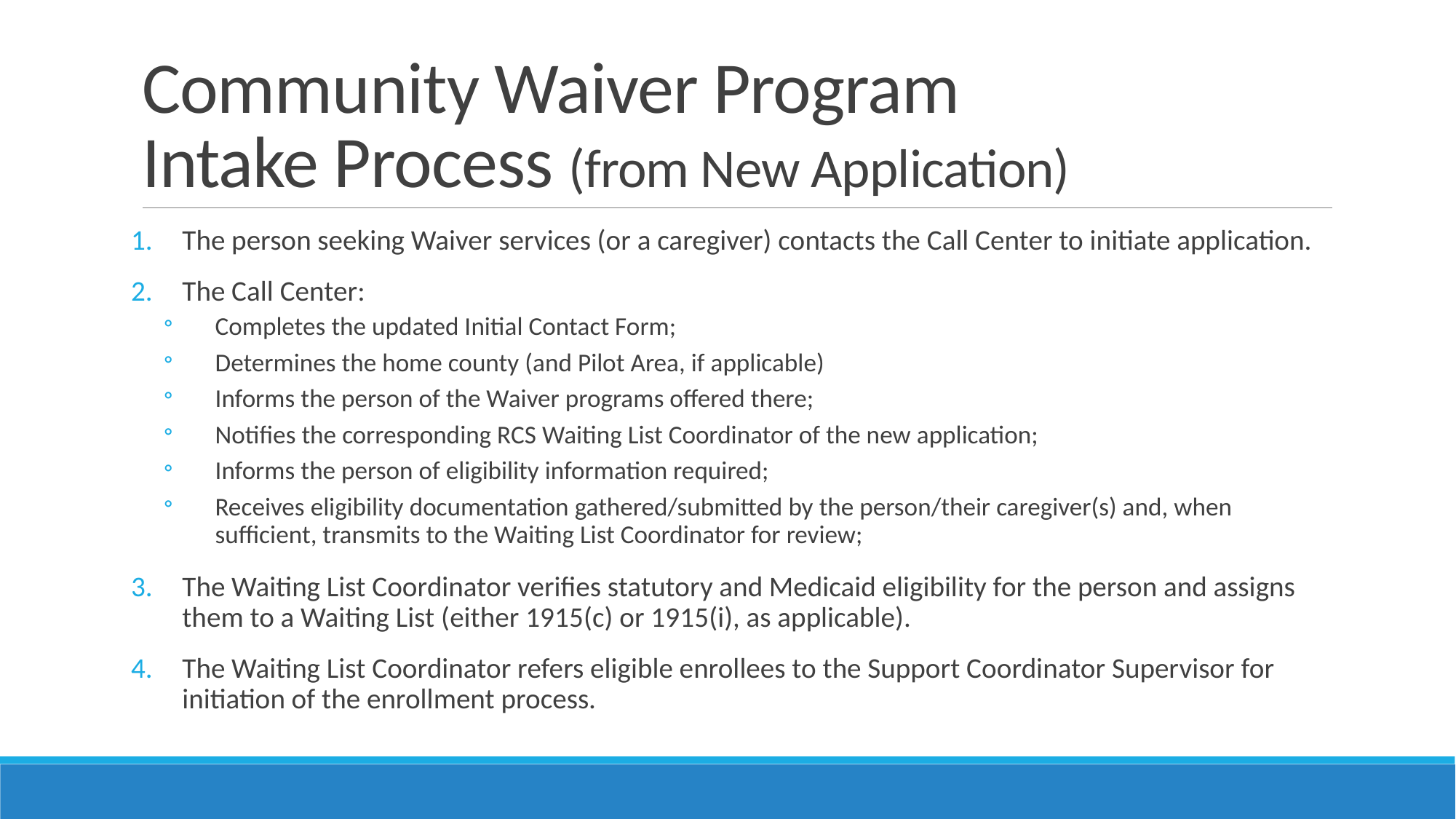

# Community Waiver Program Intake Process (from New Application)
The person seeking Waiver services (or a caregiver) contacts the Call Center to initiate application.
The Call Center:
Completes the updated Initial Contact Form;
Determines the home county (and Pilot Area, if applicable)
Informs the person of the Waiver programs offered there;
Notifies the corresponding RCS Waiting List Coordinator of the new application;
Informs the person of eligibility information required;
Receives eligibility documentation gathered/submitted by the person/their caregiver(s) and, when sufficient, transmits to the Waiting List Coordinator for review;
The Waiting List Coordinator verifies statutory and Medicaid eligibility for the person and assigns them to a Waiting List (either 1915(c) or 1915(i), as applicable).
The Waiting List Coordinator refers eligible enrollees to the Support Coordinator Supervisor for initiation of the enrollment process.